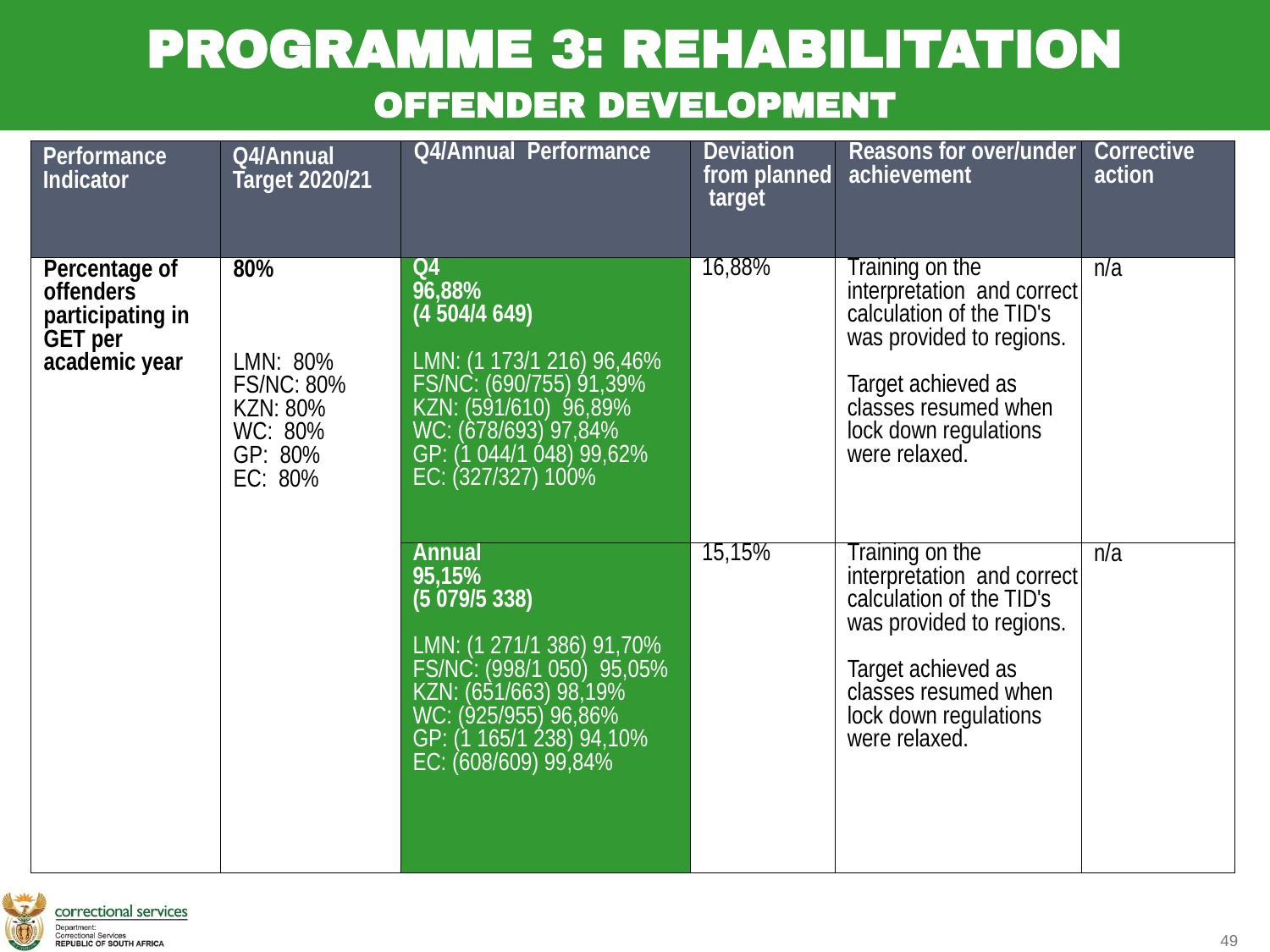

PROGRAMME 3: REHABILITATION
OFFENDER DEVELOPMENT
| Performance Indicator | Q4/Annual Target 2020/21 | Q4/Annual Performance | Deviation from planned target | Reasons for over/under achievement | Corrective action |
| --- | --- | --- | --- | --- | --- |
| Percentage of offenders participating in GET per academic year | 80% LMN: 80% FS/NC: 80% KZN: 80% WC: 80% GP: 80% EC: 80% | Q4 96,88% (4 504/4 649)   LMN: (1 173/1 216) 96,46% FS/NC: (690/755) 91,39% KZN: (591/610) 96,89% WC: (678/693) 97,84% GP: (1 044/1 048) 99,62% EC: (327/327) 100% | 16,88% | Training on the interpretation and correct calculation of the TID's was provided to regions. Target achieved as classes resumed when lock down regulations were relaxed. | n/a |
|  |  | Annual 95,15% (5 079/5 338) LMN: (1 271/1 386) 91,70% FS/NC: (998/1 050) 95,05% KZN: (651/663) 98,19% WC: (925/955) 96,86% GP: (1 165/1 238) 94,10% EC: (608/609) 99,84% | 15,15% | Training on the interpretation and correct calculation of the TID's was provided to regions. Target achieved as classes resumed when lock down regulations were relaxed. | n/a |